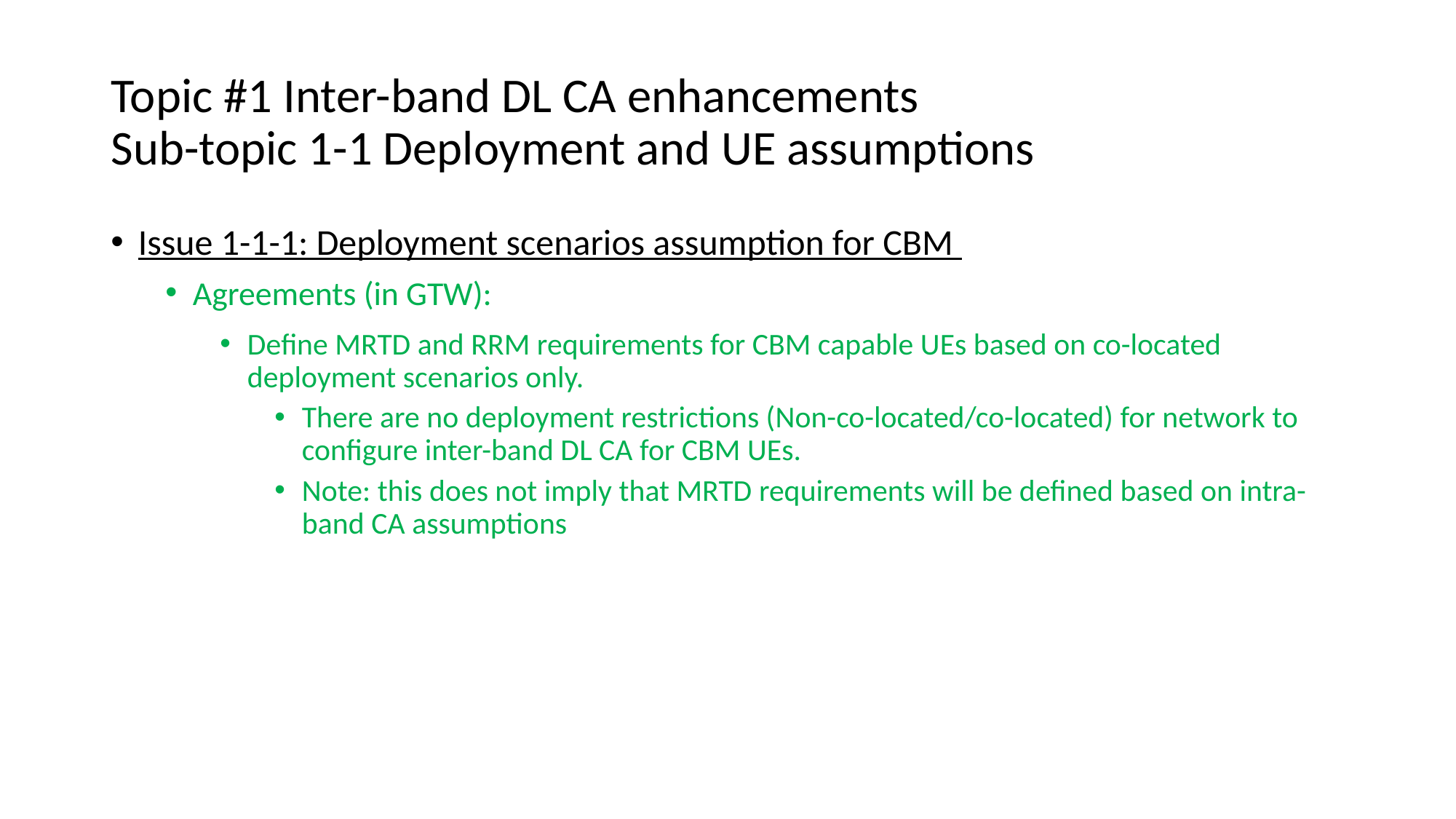

# Topic #1 Inter-band DL CA enhancements Sub-topic 1-1 Deployment and UE assumptions
Issue 1-1-1: Deployment scenarios assumption for CBM
Agreements (in GTW):
Define MRTD and RRM requirements for CBM capable UEs based on co-located deployment scenarios only.
There are no deployment restrictions (Non-co-located/co-located) for network to configure inter-band DL CA for CBM UEs.
Note: this does not imply that MRTD requirements will be defined based on intra-band CA assumptions